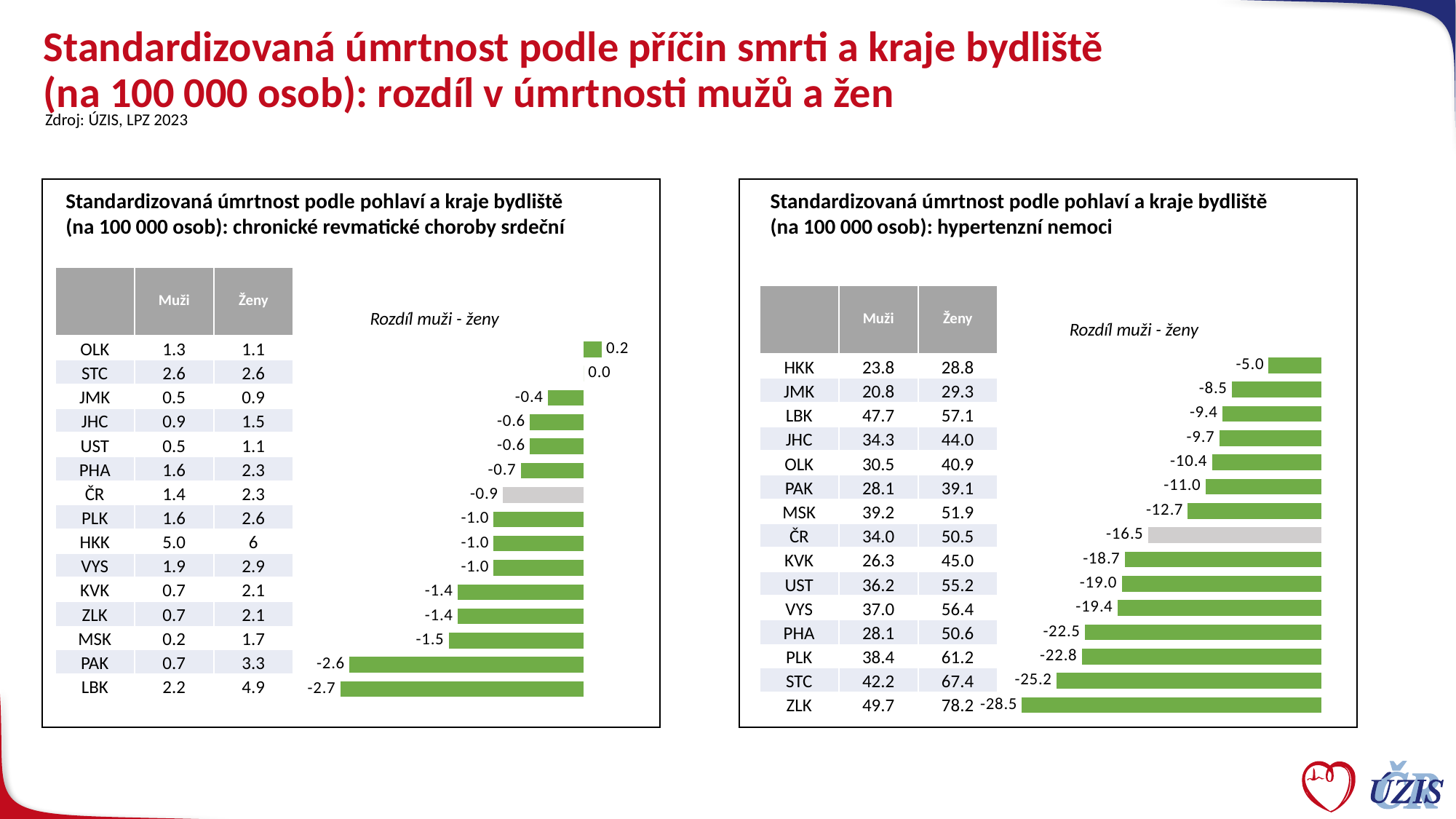

# Standardizovaná úmrtnost podle příčin smrti a kraje bydliště (na 100 000 osob): rozdíl v úmrtnosti mužů a žen
Zdroj: ÚZIS, LPZ 2023

Standardizovaná úmrtnost podle pohlaví a kraje bydliště
(na 100 000 osob): chronické revmatické choroby srdeční

Standardizovaná úmrtnost podle pohlaví a kraje bydliště
(na 100 000 osob): hypertenzní nemoci
|  | Muži | Ženy |
| --- | --- | --- |
| OLK | 1.3 | 1.1 |
| STC | 2.6 | 2.6 |
| JMK | 0.5 | 0.9 |
| JHC | 0.9 | 1.5 |
| UST | 0.5 | 1.1 |
| PHA | 1.6 | 2.3 |
| ČR | 1.4 | 2.3 |
| PLK | 1.6 | 2.6 |
| HKK | 5.0 | 6 |
| VYS | 1.9 | 2.9 |
| KVK | 0.7 | 2.1 |
| ZLK | 0.7 | 2.1 |
| MSK | 0.2 | 1.7 |
| PAK | 0.7 | 3.3 |
| LBK | 2.2 | 4.9 |
|  | Muži | Ženy |
| --- | --- | --- |
| HKK | 23.8 | 28.8 |
| JMK | 20.8 | 29.3 |
| LBK | 47.7 | 57.1 |
| JHC | 34.3 | 44.0 |
| OLK | 30.5 | 40.9 |
| PAK | 28.1 | 39.1 |
| MSK | 39.2 | 51.9 |
| ČR | 34.0 | 50.5 |
| KVK | 26.3 | 45.0 |
| UST | 36.2 | 55.2 |
| VYS | 37.0 | 56.4 |
| PHA | 28.1 | 50.6 |
| PLK | 38.4 | 61.2 |
| STC | 42.2 | 67.4 |
| ZLK | 49.7 | 78.2 |
Rozdíl muži - ženy
Rozdíl muži - ženy

### Chart

| Category | Sloupec1 |
|---|---|

### Chart

| Category | Sloupec1 |
|---|---|